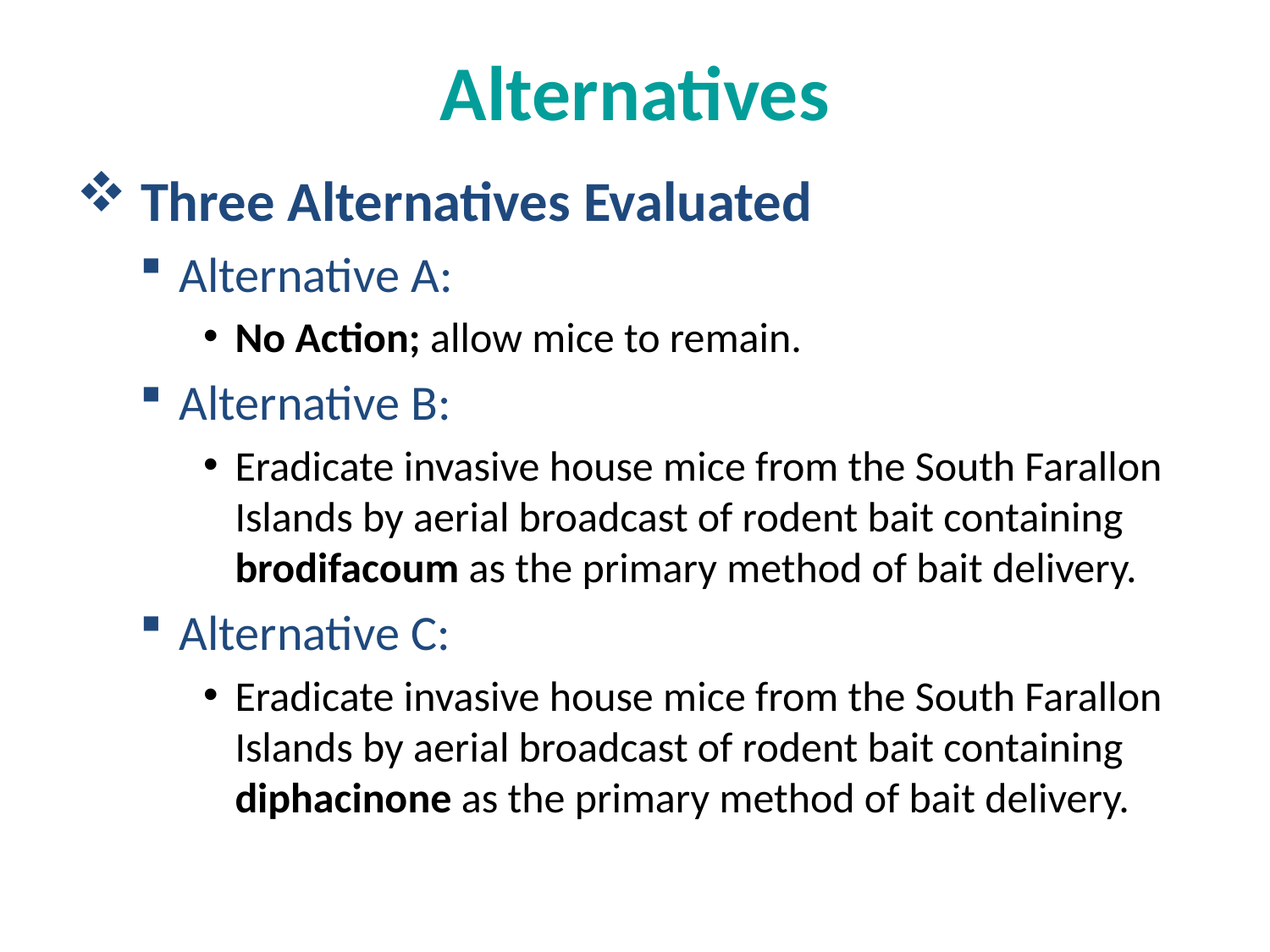

# Alternatives
 Three Alternatives Evaluated
Alternative A:
No Action; allow mice to remain.
Alternative B:
Eradicate invasive house mice from the South Farallon Islands by aerial broadcast of rodent bait containing brodifacoum as the primary method of bait delivery.
Alternative C:
Eradicate invasive house mice from the South Farallon Islands by aerial broadcast of rodent bait containing diphacinone as the primary method of bait delivery.